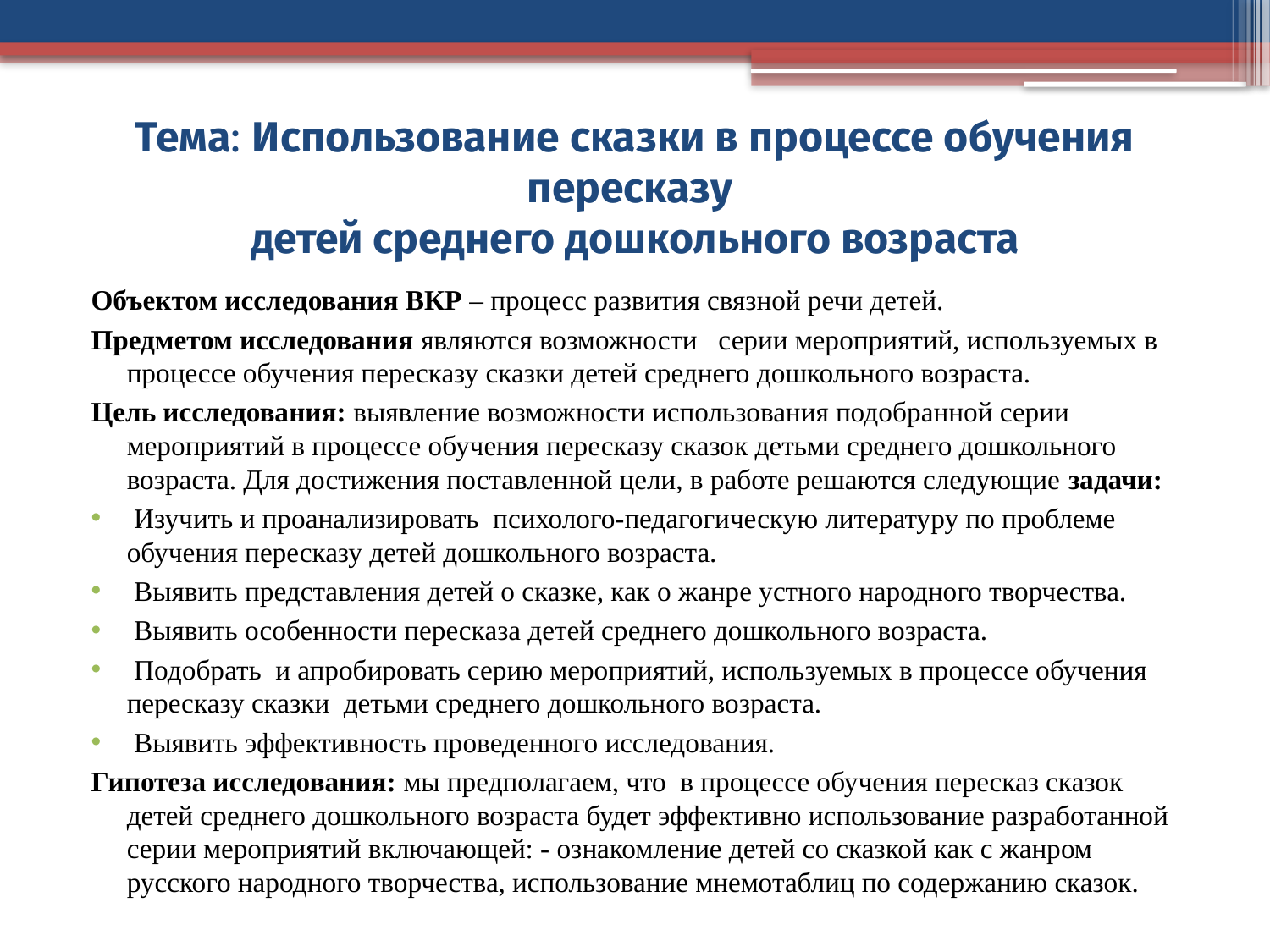

# Тема: Использование сказки в процессе обучения пересказу детей среднего дошкольного возраста
Объектом исследования ВКР – процесс развития связной речи детей.
Предметом исследования являются возможности   серии мероприятий, используемых в процессе обучения пересказу сказки детей среднего дошкольного возраста.
Цель исследования: выявление возможности использования подобранной серии мероприятий в процессе обучения пересказу сказок детьми среднего дошкольного возраста. Для достижения поставленной цели, в работе решаются следующие задачи:
 Изучить и проанализировать  психолого-педагогическую литературу по проблеме обучения пересказу детей дошкольного возраста.
 Выявить представления детей о сказке, как о жанре устного народного творчества.
 Выявить особенности пересказа детей среднего дошкольного возраста.
 Подобрать  и апробировать серию мероприятий, используемых в процессе обучения пересказу сказки  детьми среднего дошкольного возраста.
 Выявить эффективность проведенного исследования.
Гипотеза исследования: мы предполагаем, что  в процессе обучения пересказ сказок детей среднего дошкольного возраста будет эффективно использование разработанной серии мероприятий включающей: - ознакомление детей со сказкой как с жанром русского народного творчества, использование мнемотаблиц по содержанию сказок.